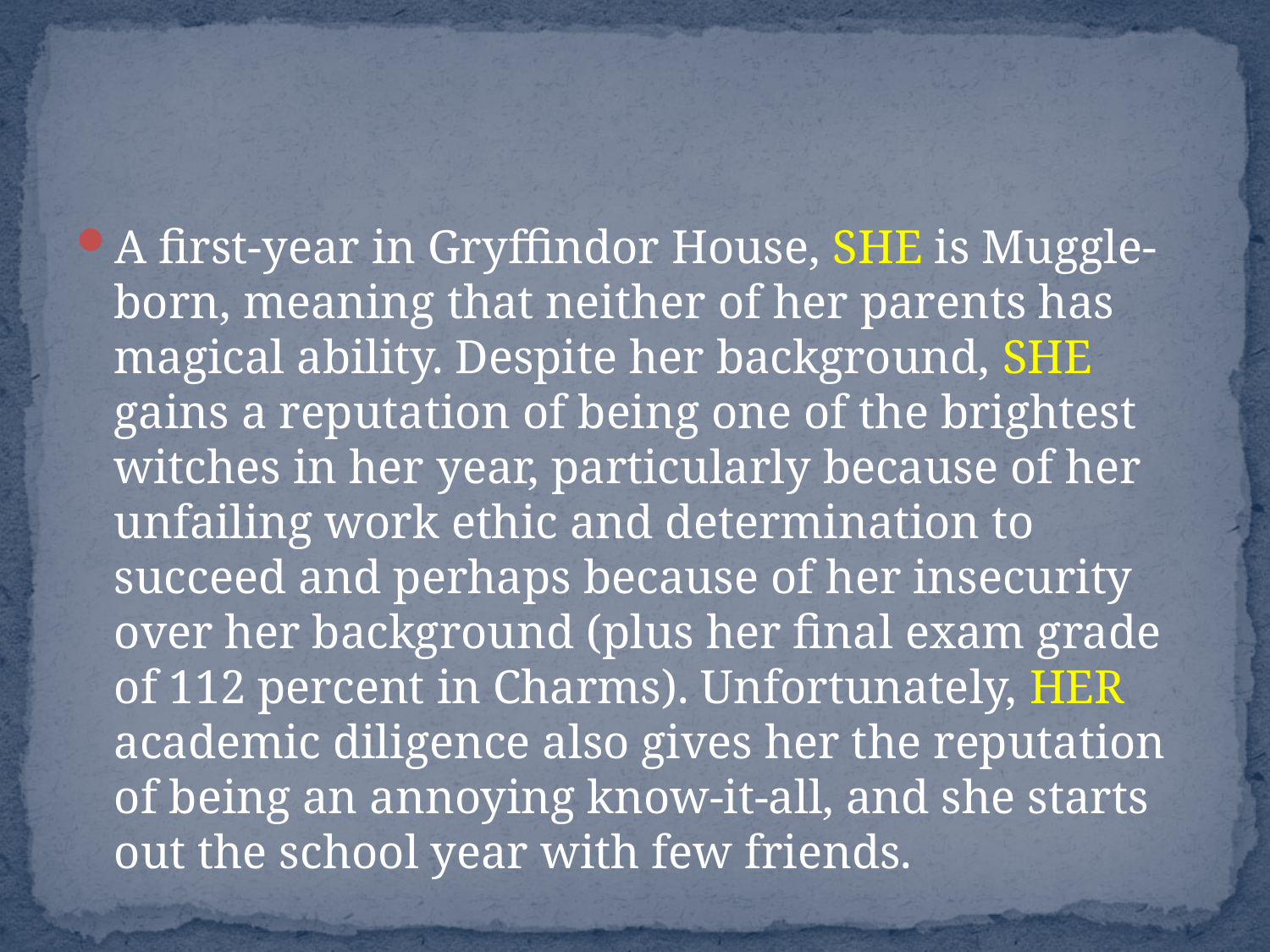

A first-year in Gryffindor House, SHE is Muggle-born, meaning that neither of her parents has magical ability. Despite her background, SHE gains a reputation of being one of the brightest witches in her year, particularly because of her unfailing work ethic and determination to succeed and perhaps because of her insecurity over her background (plus her final exam grade of 112 percent in Charms). Unfortunately, HER academic diligence also gives her the reputation of being an annoying know-it-all, and she starts out the school year with few friends.